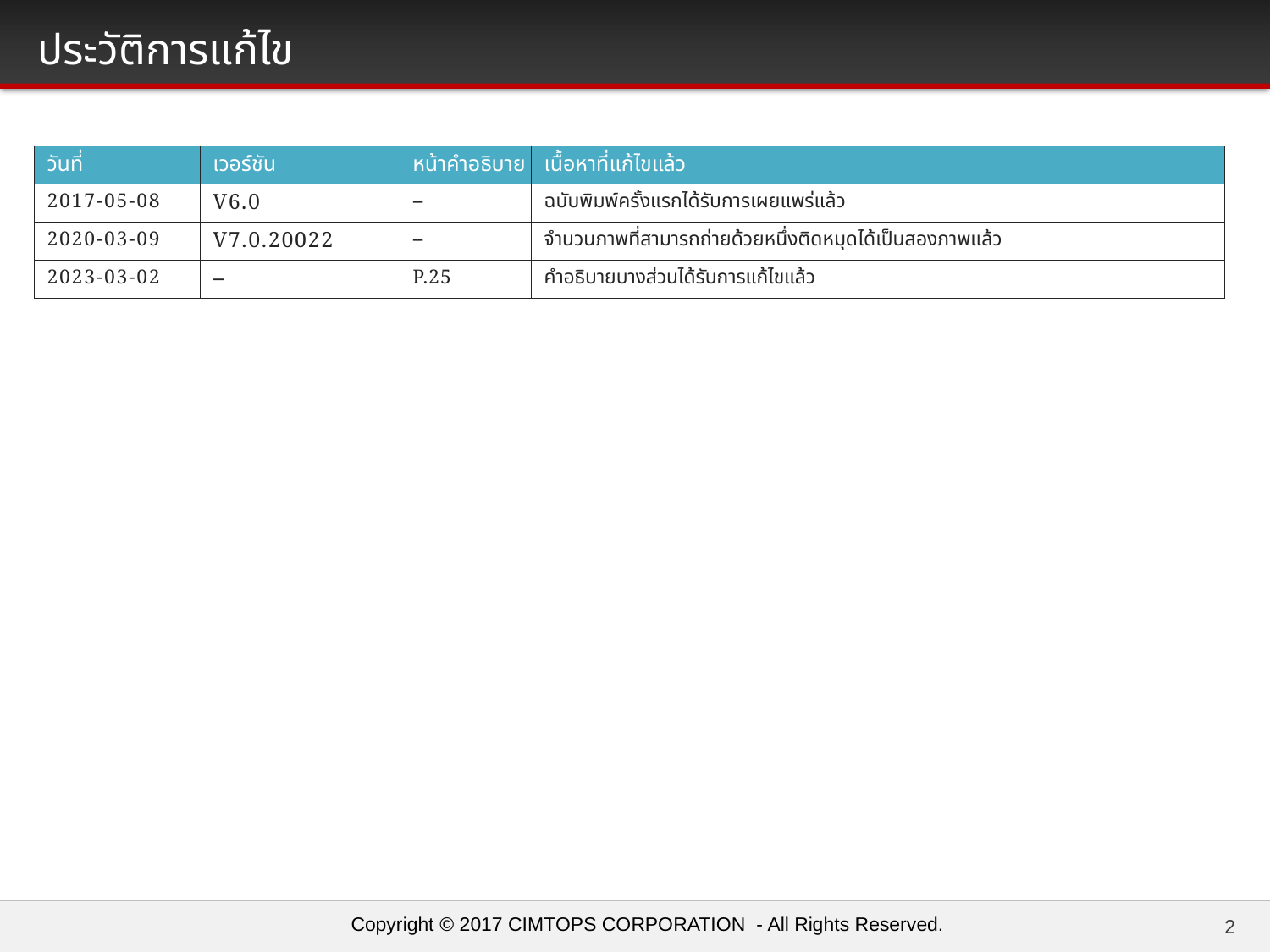

# ประวัติการแก้ไข
| วันที่ | เวอร์ชัน | หน้าคำอธิบาย | เนื้อหาที่แก้ไขแล้ว |
| --- | --- | --- | --- |
| 2017-05-08 | V6.0 | -- | ฉบับพิมพ์ครั้งแรกได้รับการเผยแพร่แล้ว |
| 2020-03-09 | V7.0.20022 | -- | จำนวนภาพที่สามารถถ่ายด้วยหนึ่งติดหมุดได้เป็นสองภาพแล้ว |
| 2023-03-02 | -- | P.25 | คำอธิบายบางส่วนได้รับการแก้ไขแล้ว |
Copyright © 2017 CIMTOPS CORPORATION  - All Rights Reserved.
2